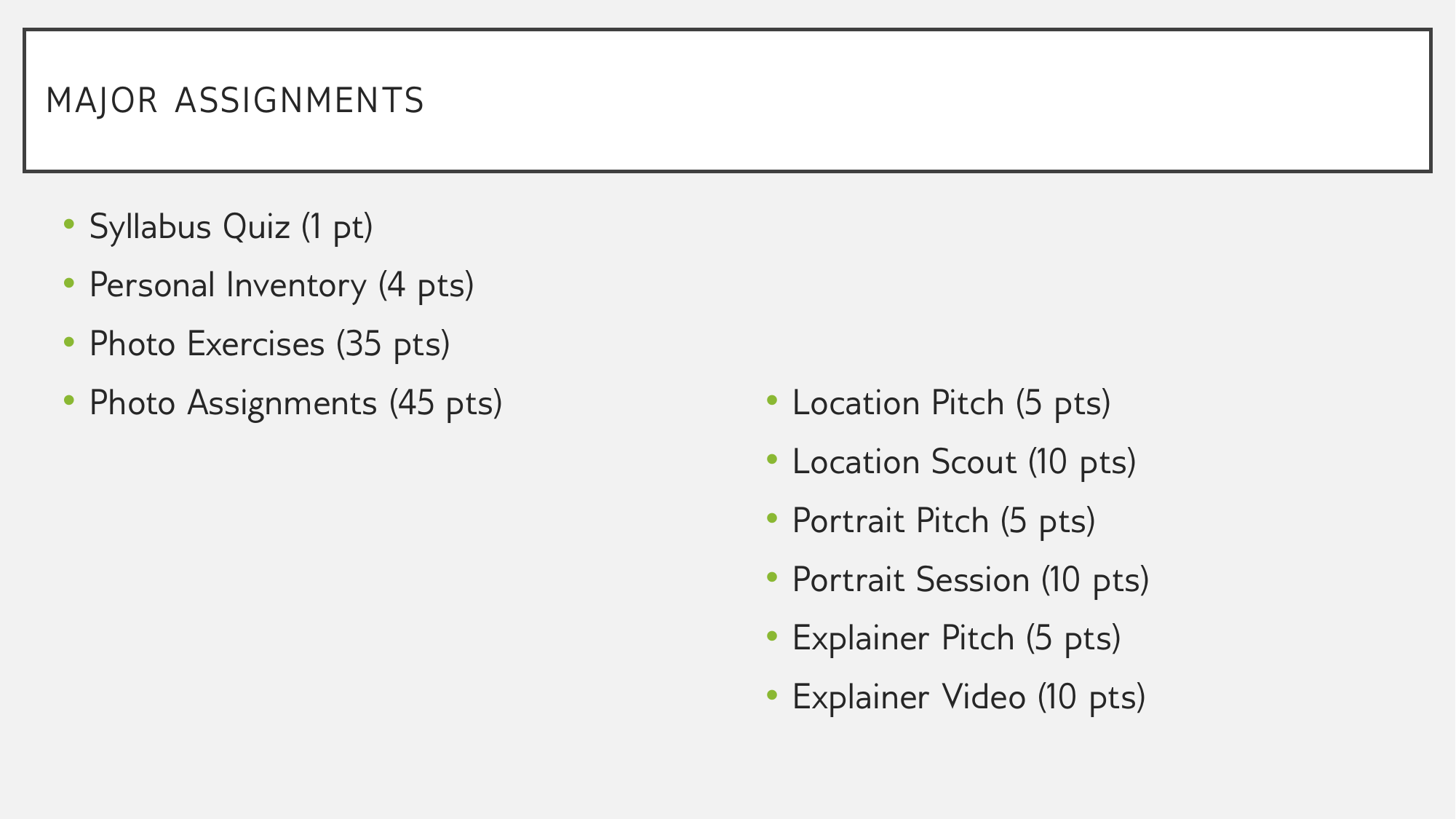

# Major Assignments

Location Pitch (5 pts)
Location Scout (10 pts)
Portrait Pitch (5 pts)
Portrait Session (10 pts)
Explainer Pitch (5 pts)
Explainer Video (10 pts)
Syllabus Quiz (1 pt)
Personal Inventory (4 pts)
Photo Exercises (35 pts)
Photo Assignments (45 pts)